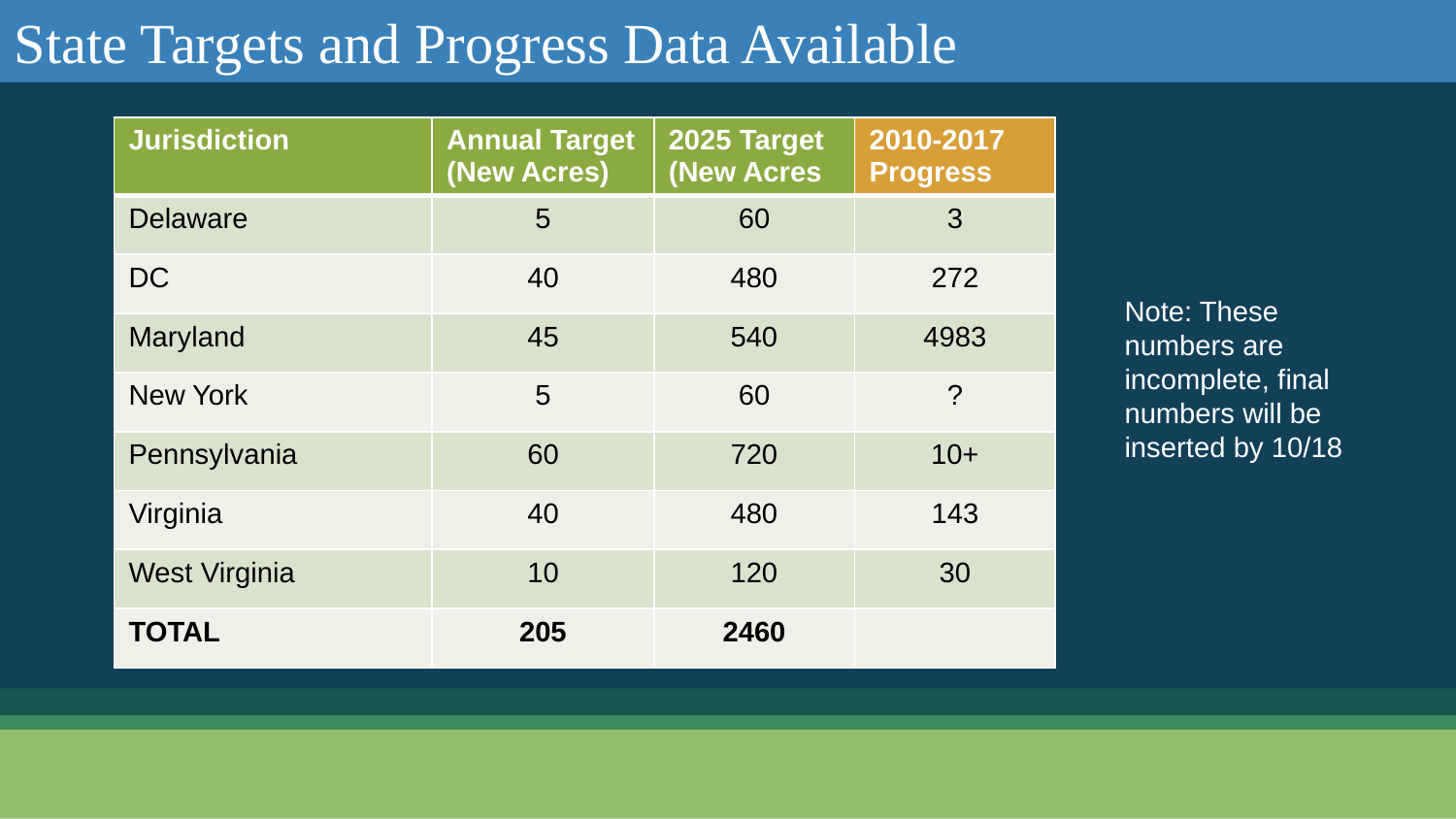

State Targets and Progress Data Available
| Jurisdiction | Annual Target (New Acres) | 2025 Target (New Acres | 2010-2017 Progress |
| --- | --- | --- | --- |
| Delaware | 5 | 60 | 3 |
| DC | 40 | 480 | 272 |
| Maryland | 45 | 540 | 4983 |
| New York | 5 | 60 | ? |
| Pennsylvania | 60 | 720 | 10+ |
| Virginia | 40 | 480 | 143 |
| West Virginia | 10 | 120 | 30 |
| TOTAL | 205 | 2460 |  |
Note: These numbers are incomplete, final numbers will be inserted by 10/18